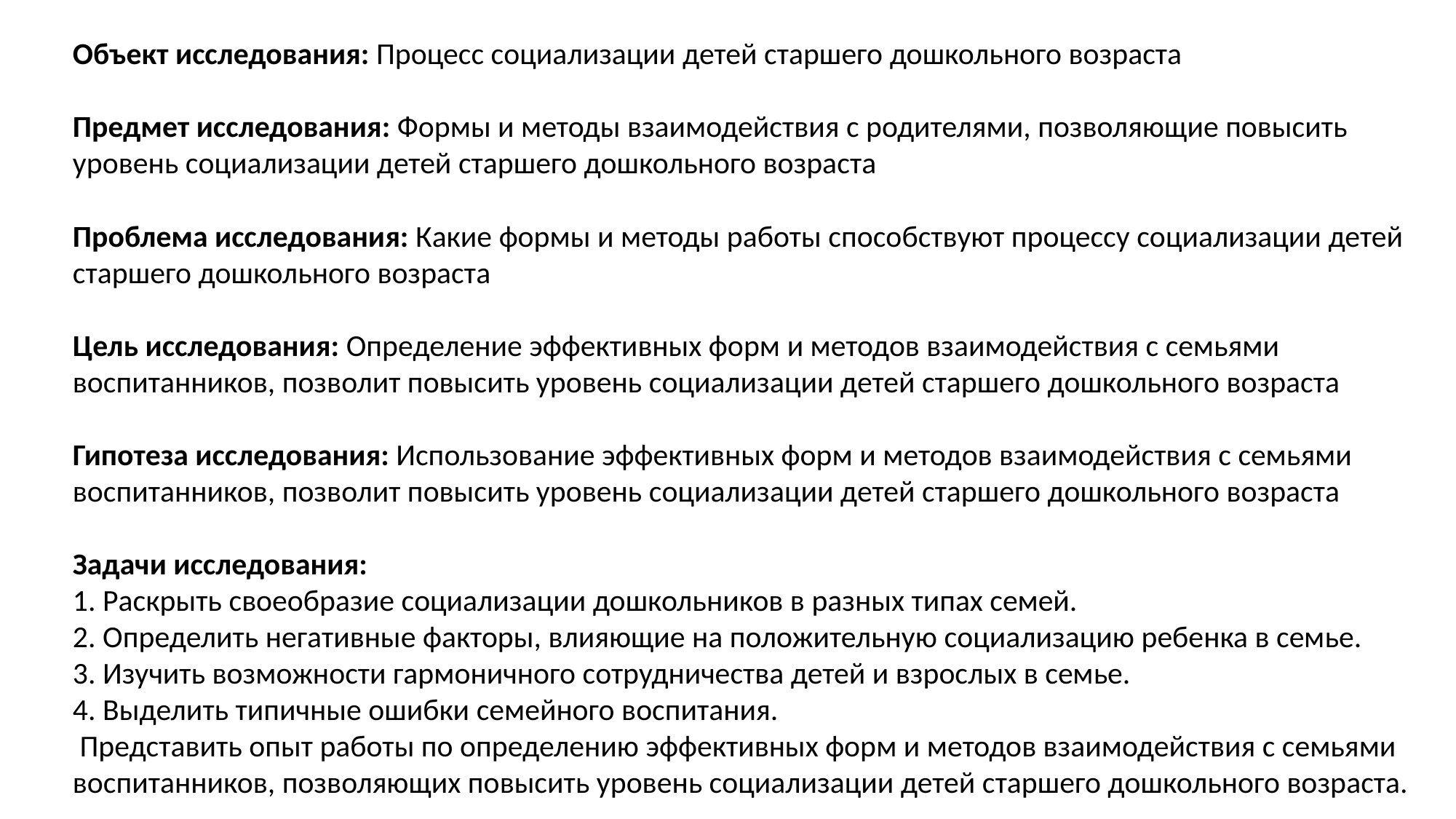

# Объект исследования: Процесс социализации детей старшего дошкольного возраста Предмет исследования: Формы и методы взаимодействия с родителями, позволяющие повысить уровень социализации детей старшего дошкольного возраста Проблема исследования: Какие формы и методы работы способствуют процессу социализации детей старшего дошкольного возраста Цель исследования: Определение эффективных форм и методов взаимодействия с семьями воспитанников, позволит повысить уровень социализации детей старшего дошкольного возраста Гипотеза исследования: Использование эффективных форм и методов взаимодействия с семьями воспитанников, позволит повысить уровень социализации детей старшего дошкольного возраста Задачи исследования: 1. Раскрыть своеобразие социализации дошкольников в разных типах семей. 2. Определить негативные факторы, влияющие на положительную социализацию ребенка в семье. 3. Изучить возможности гармоничного сотрудничества детей и взрослых в семье. 4. Выделить типичные ошибки семейного воспитания. Представить опыт работы по определению эффективных форм и методов взаимодействия с семьями воспитанников, позволяющих повысить уровень социализации детей старшего дошкольного возраста.